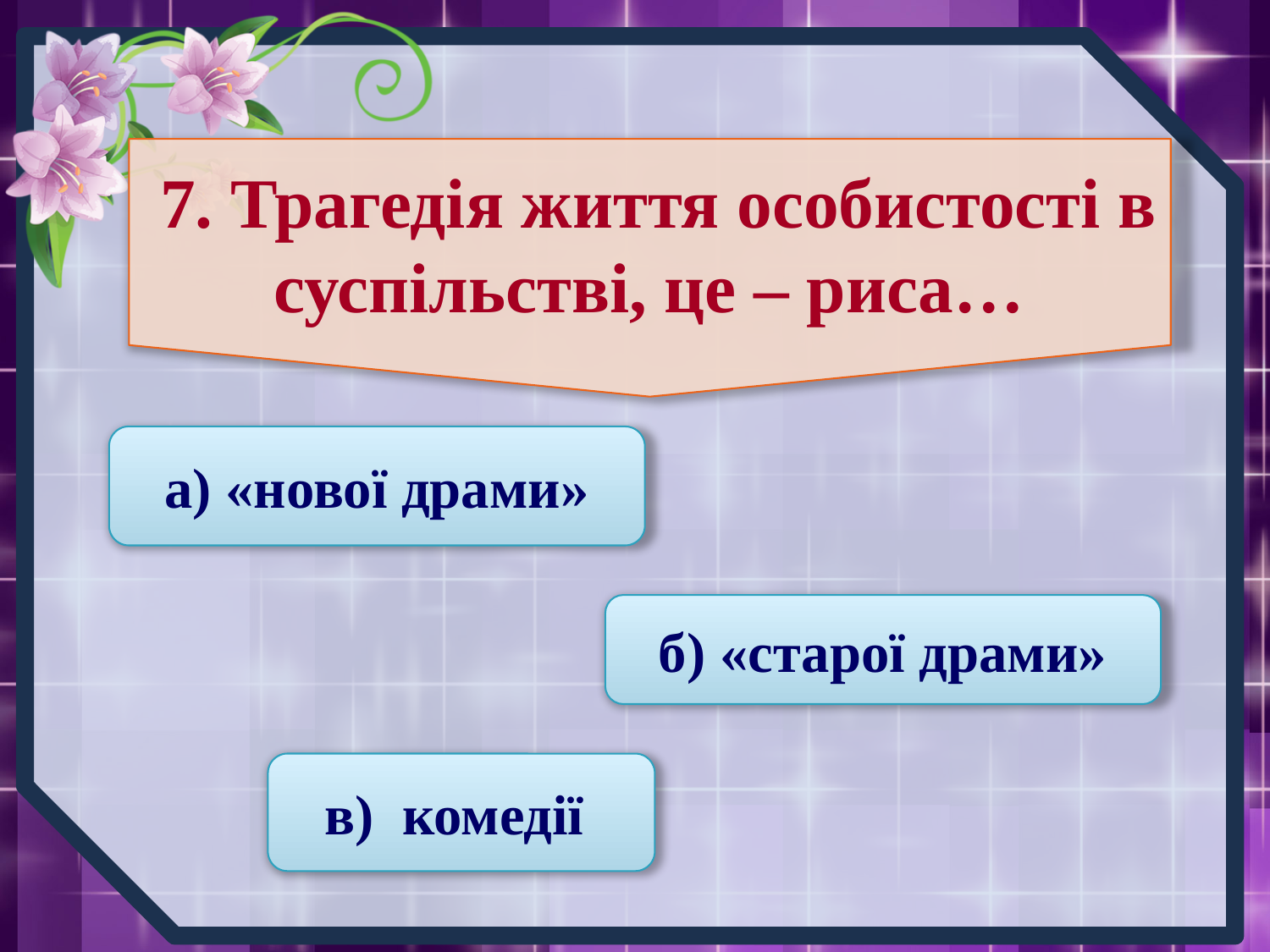

7. Трагедія життя особистості в суспільстві, це – риса…

а) «нової драми»
б) «старої драми»
в)  комедії